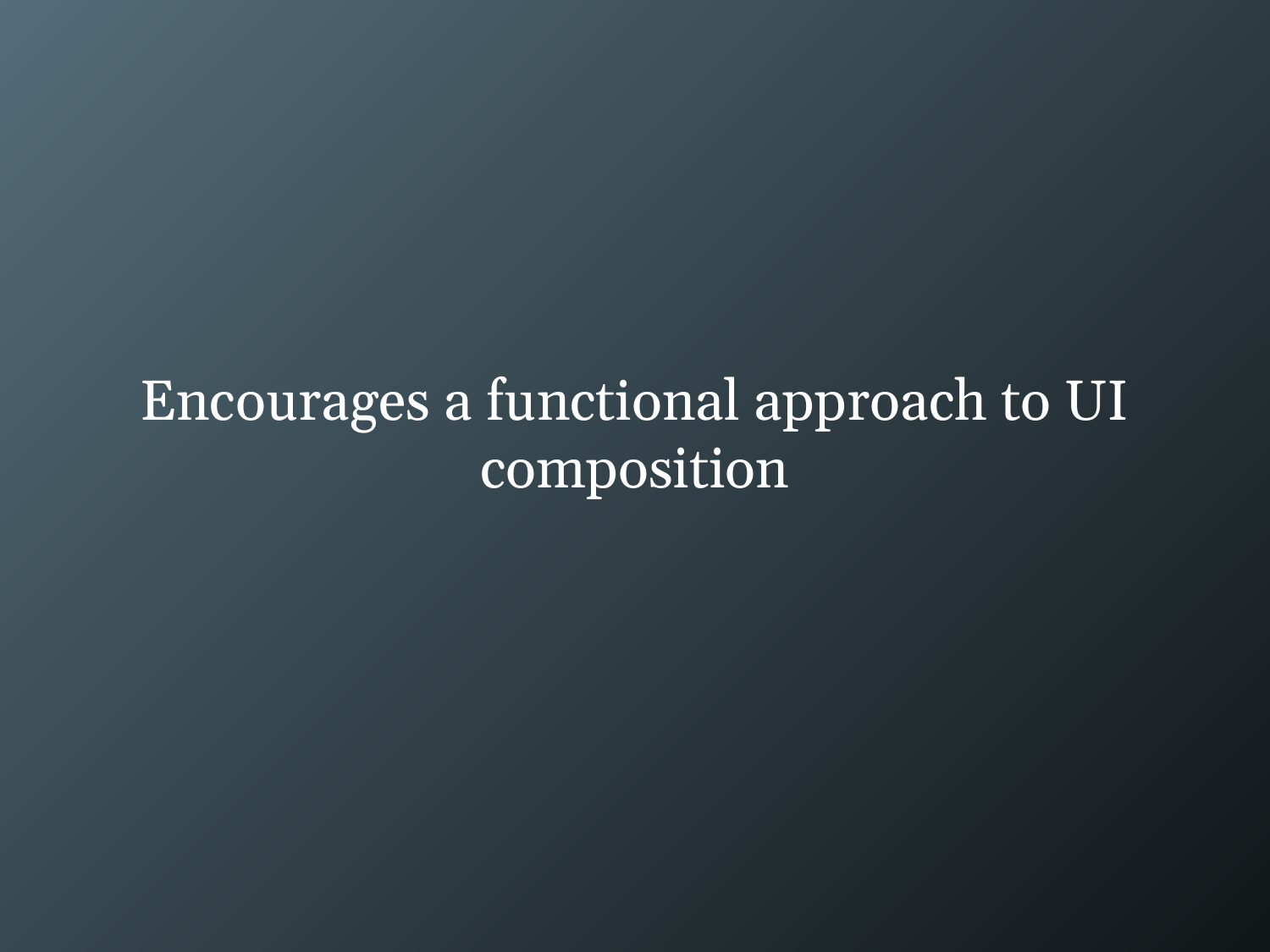

# Encourages a functional approach to UI composition